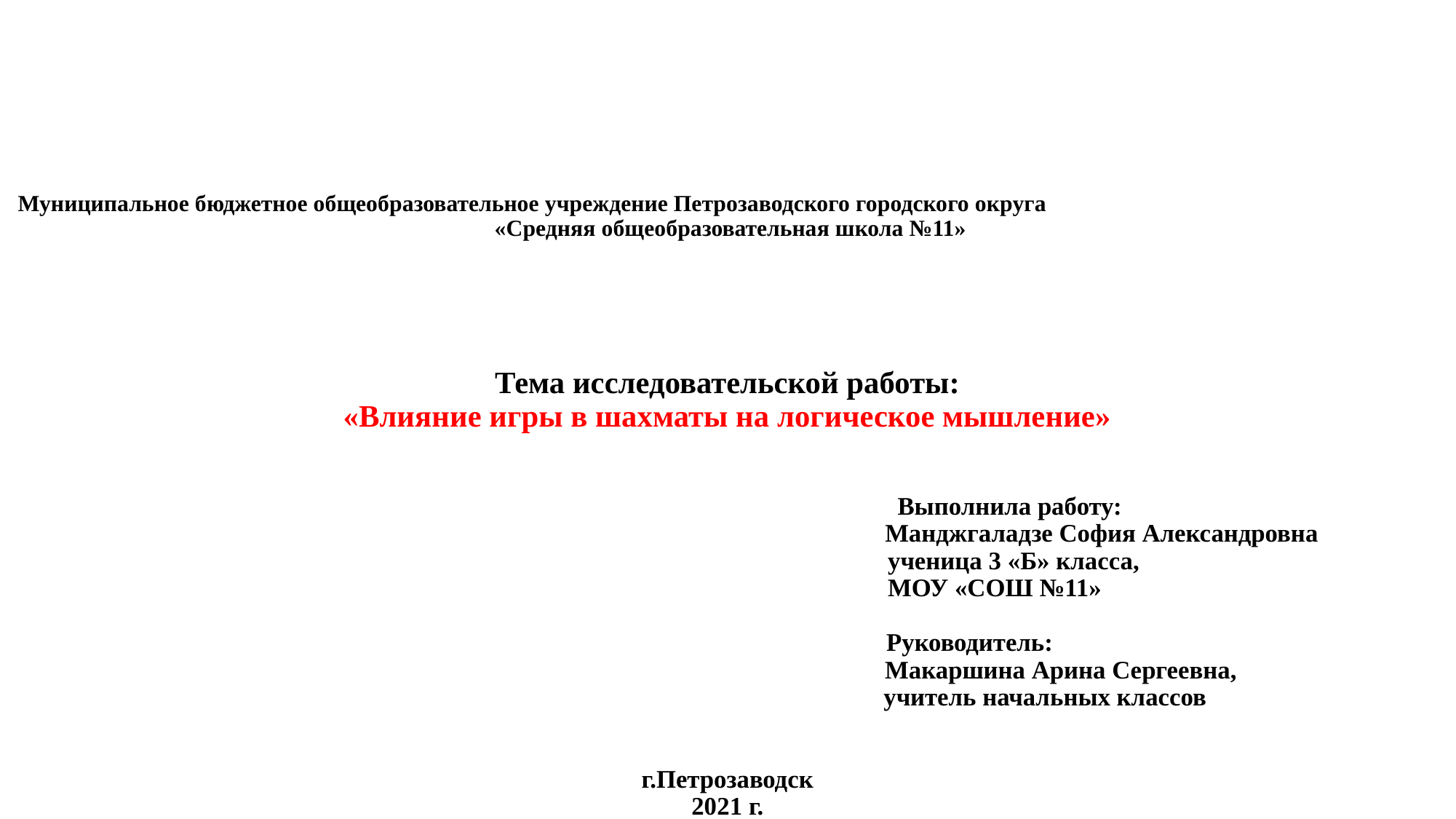

# Муниципальное бюджетное общеобразовательное учреждение Петрозаводского городского округа «Средняя общеобразовательная школа №11» Тема исследовательской работы: «Влияние игры в шахматы на логическое мышление» Выполнила работу: Манджгаладзе София Александровна ученица 3 «Б» класса, МОУ «СОШ №11» Руководитель: Макаршина Арина Сергеевна, учитель начальных классов   г.Петрозаводск 2021 г.